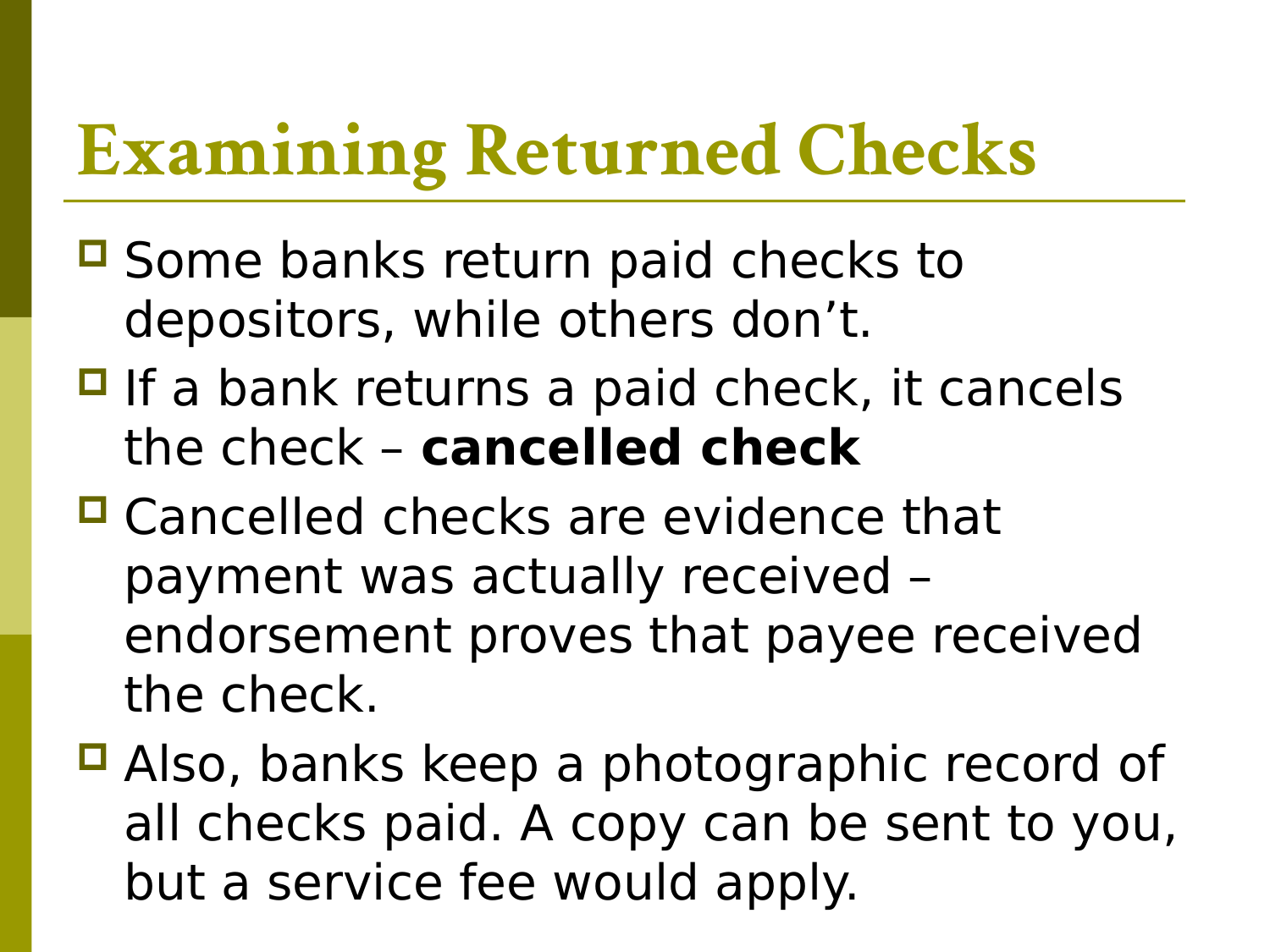

# Examining Returned Checks
Some banks return paid checks to depositors, while others don’t.
If a bank returns a paid check, it cancels the check – cancelled check
Cancelled checks are evidence that payment was actually received – endorsement proves that payee received the check.
Also, banks keep a photographic record of all checks paid. A copy can be sent to you, but a service fee would apply.